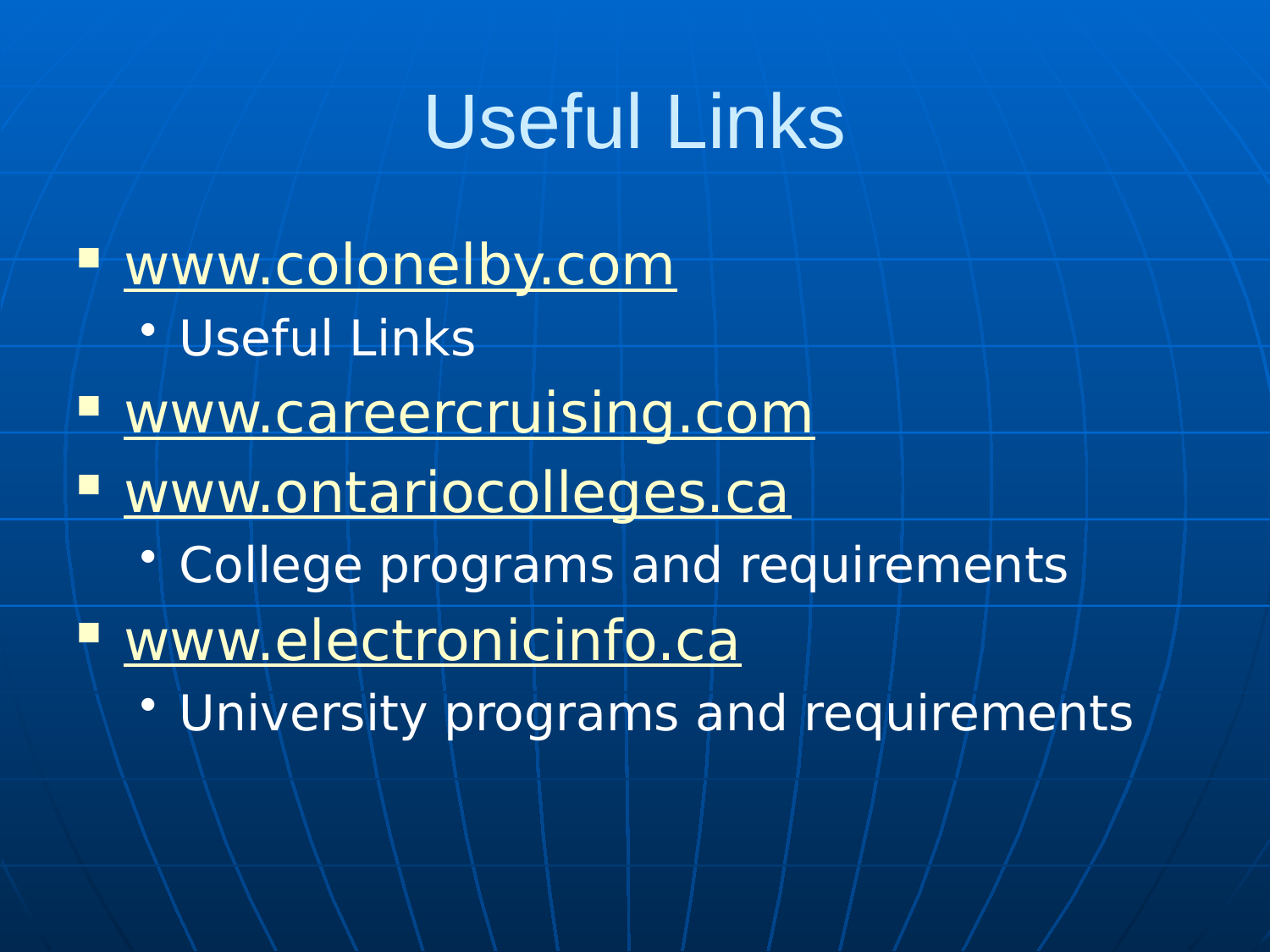

# Useful Links
www.colonelby.com
Useful Links
www.careercruising.com
www.ontariocolleges.ca
College programs and requirements
www.electronicinfo.ca
University programs and requirements